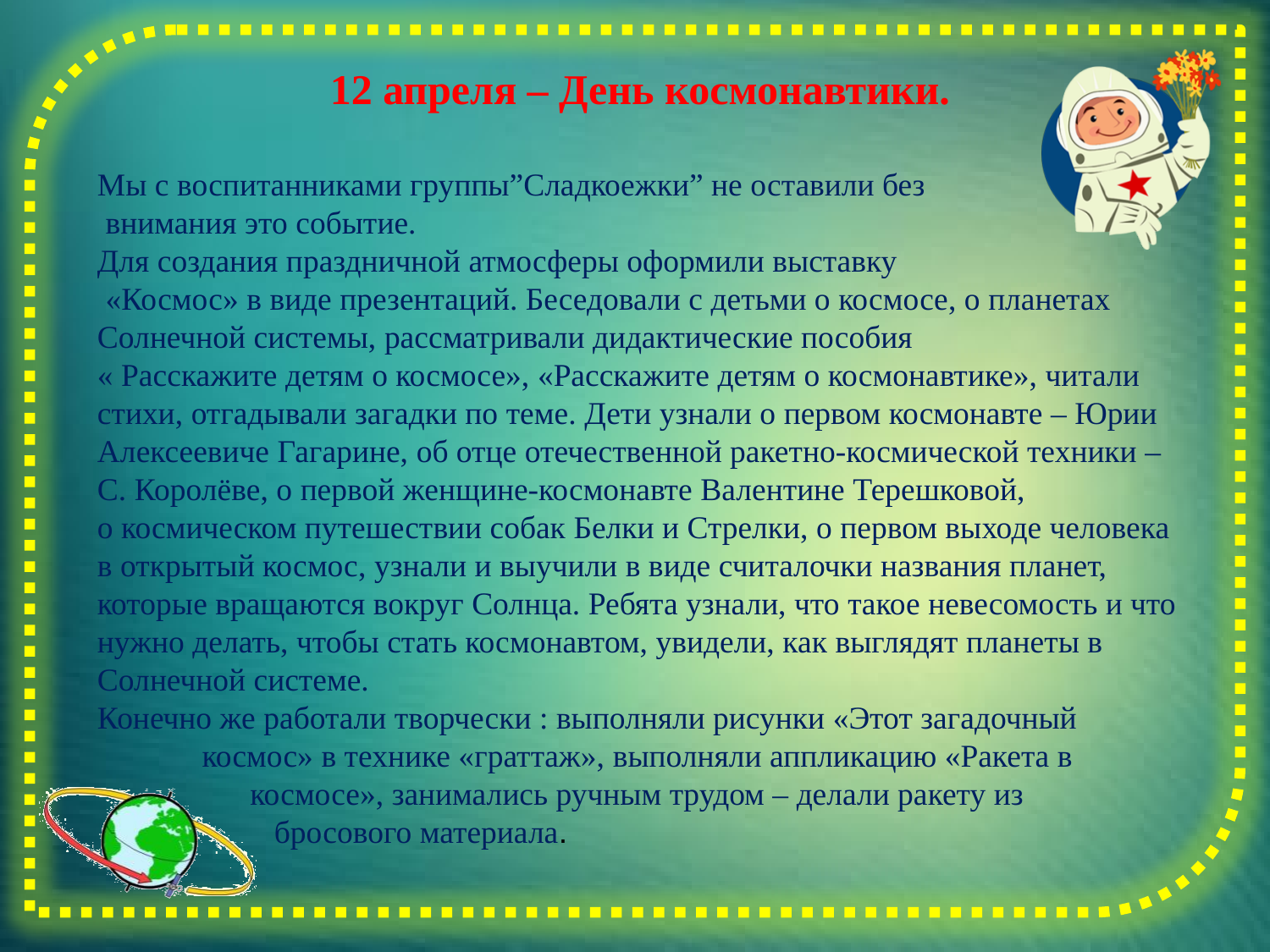

12 апреля – День космонавтики.

Мы с воспитанниками группы”Сладкоежки” не оставили без
 внимания это событие.
Для создания праздничной атмосферы оформили выставку
 «Космос» в виде презентаций. Беседовали с детьми о космосе, о планетах Солнечной системы, рассматривали дидактические пособия
« Расскажите детям о космосе», «Расскажите детям о космонавтике», читали стихи, отгадывали загадки по теме. Дети узнали о первом космонавте – Юрии Алексеевиче Гагарине, об отце отечественной ракетно-космической техники – C. Королёве, о первой женщине-космонавте Валентине Терешковой, о космическом путешествии собак Белки и Стрелки, о первом выходе человека в открытый космос, узнали и выучили в виде считалочки названия планет, которые вращаются вокруг Солнца. Ребята узнали, что такое невесомость и что нужно делать, чтобы стать космонавтом, увидели, как выглядят планеты в Солнечной системе. 
Конечно же работали творчески : выполняли рисунки «Этот загадочный
             космос» в технике «граттаж», выполняли аппликацию «Ракета в
                   космосе», занимались ручным трудом – делали ракету из
                      бросового материала.